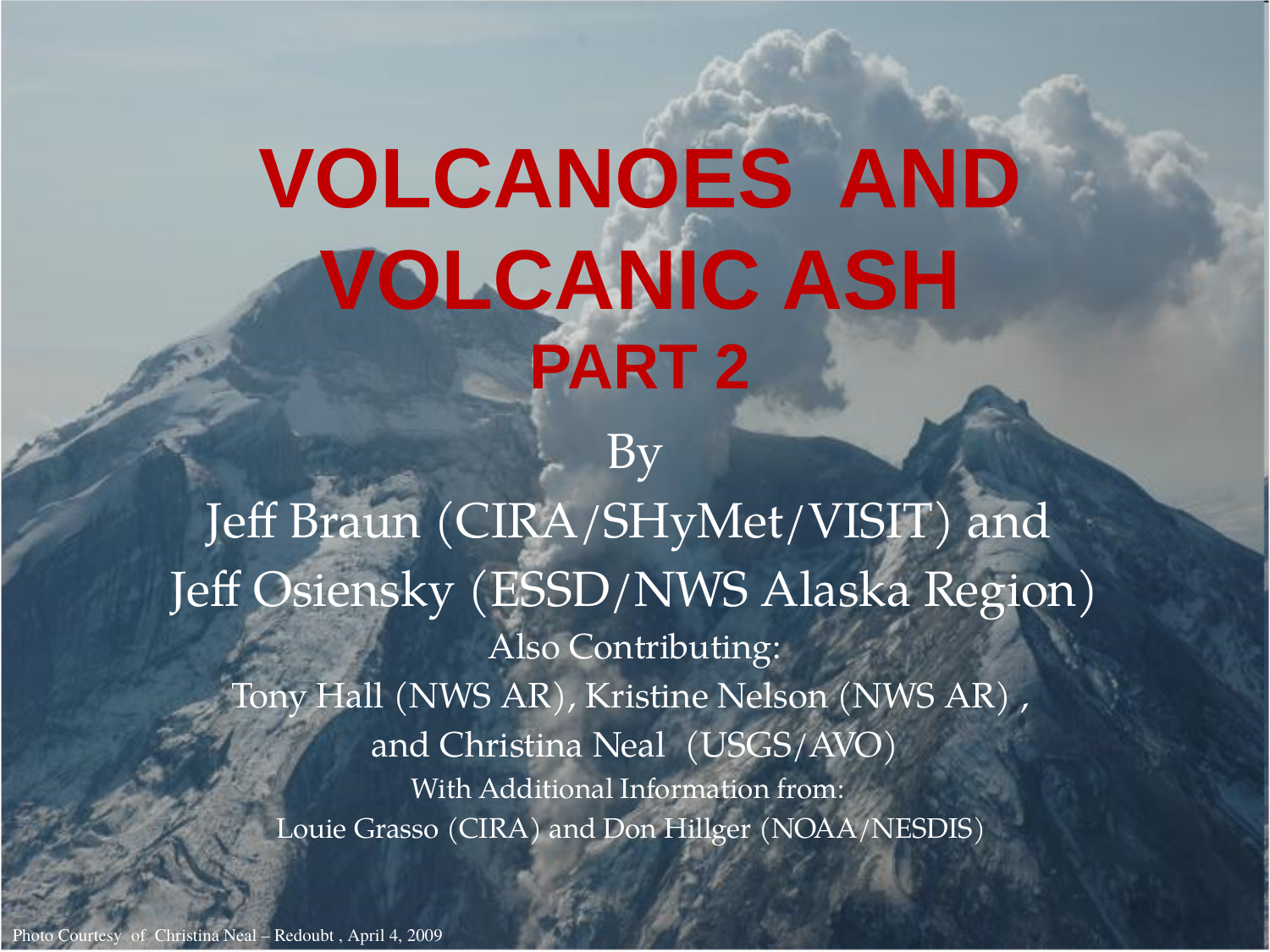

# Volcanoes  and Volcanic Ash Part 2
By
Jeff Braun (CIRA/SHyMet/VISIT) and
Jeff Osiensky (ESSD/NWS Alaska Region)
Also Contributing:
Tony Hall (NWS AR), Kristine Nelson (NWS AR) ,
and Christina Neal  (USGS/AVO)
With Additional Information from:
Louie Grasso (CIRA) and Don Hillger (NOAA/NESDIS)

Photo Courtesy  of  Christina Neal – Redoubt , April 4, 2009